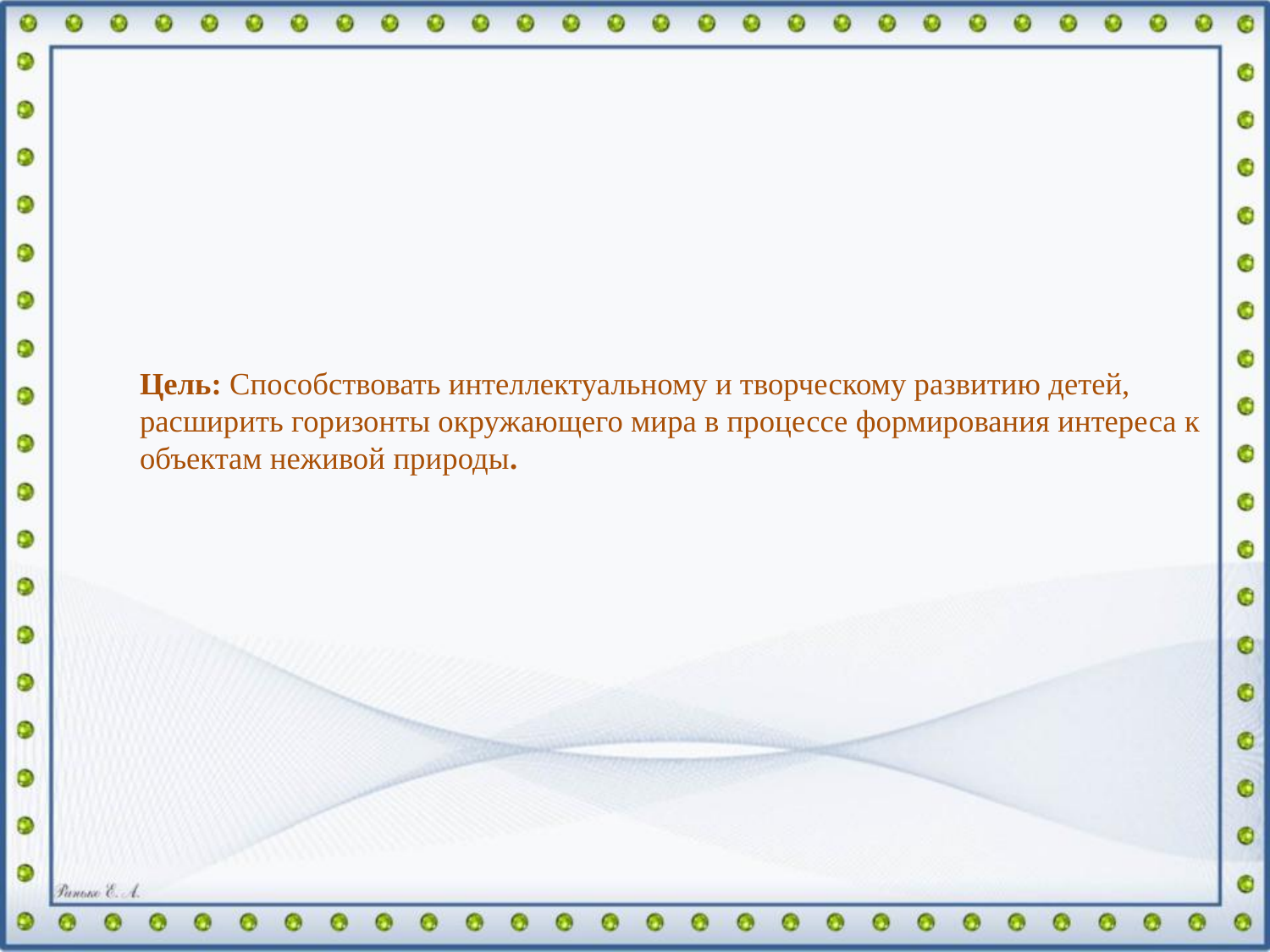

# Цель: Способствовать интеллектуальному и творческому развитию детей, расширить горизонты окружающего мира в процессе формирования интереса к объектам неживой природы.